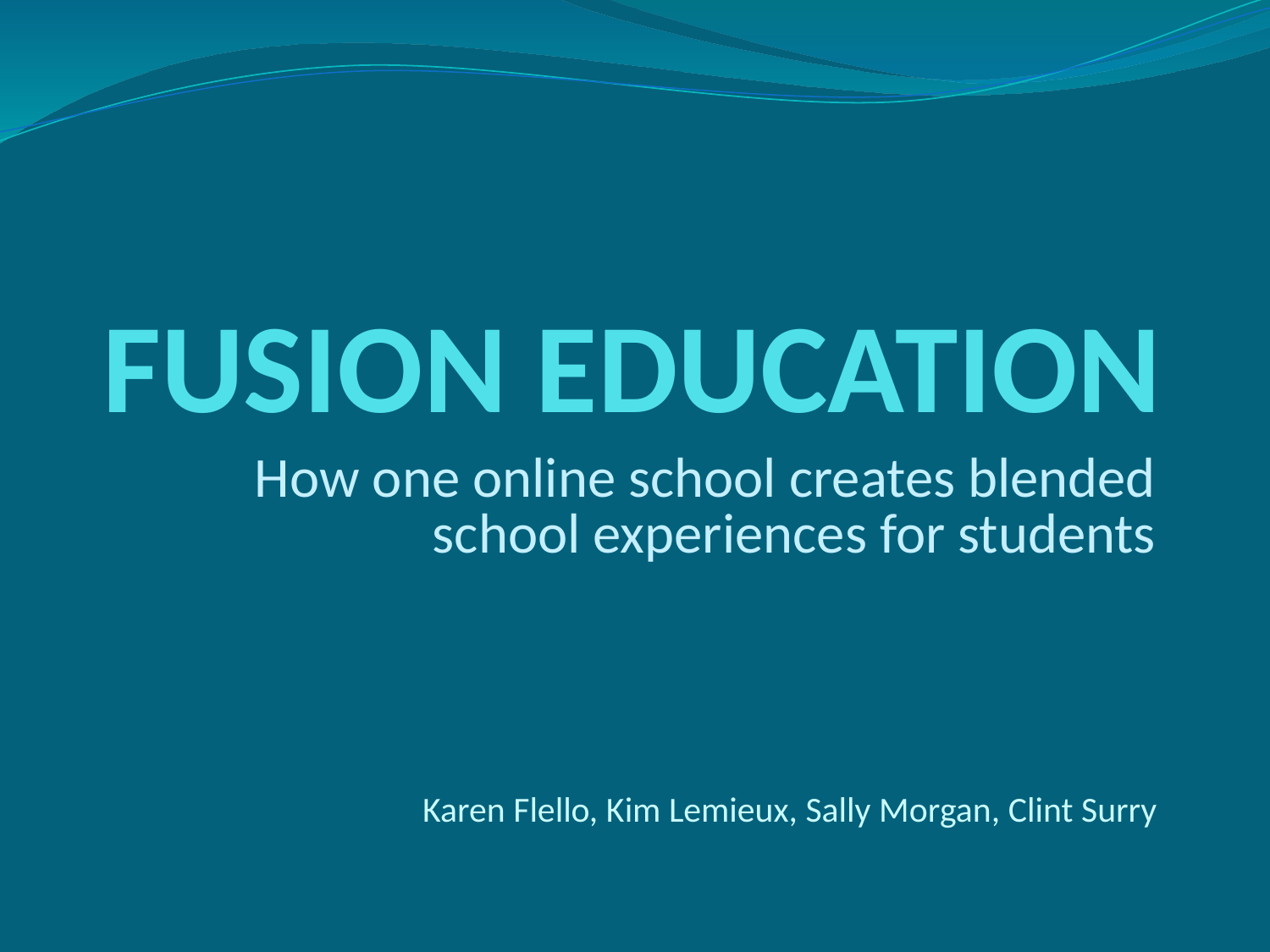

# FUSION EDUCATION
     How one online school creates blended school experiences for students

Karen Flello, Kim Lemieux, Sally Morgan, Clint Surry